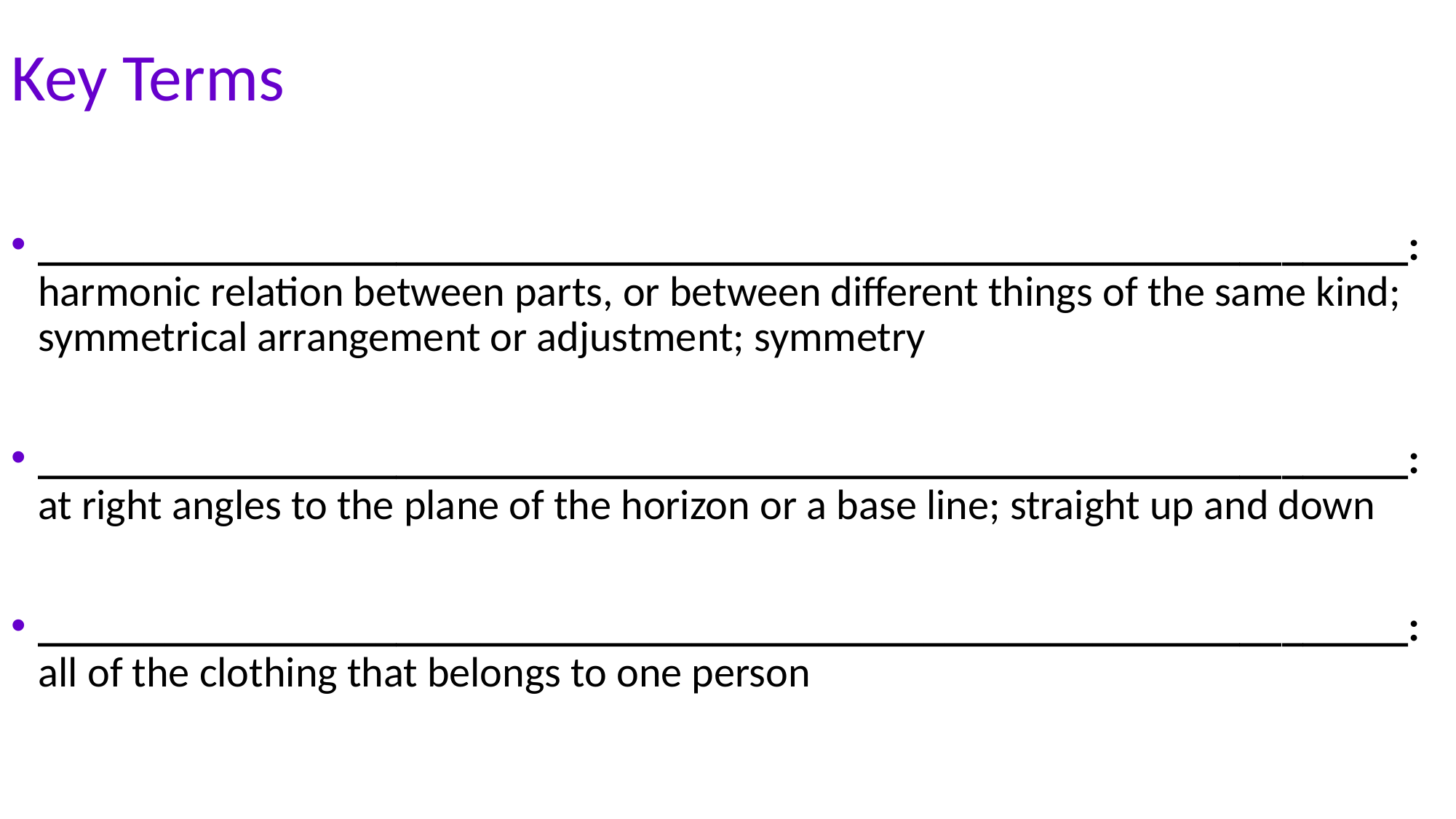

# Key Terms
_________________________________________________________________: harmonic relation between parts, or between different things of the same kind; symmetrical arrangement or adjustment; symmetry

_________________________________________________________________: at right angles to the plane of the horizon or a base line; straight up and down

_________________________________________________________________: all of the clothing that belongs to one person